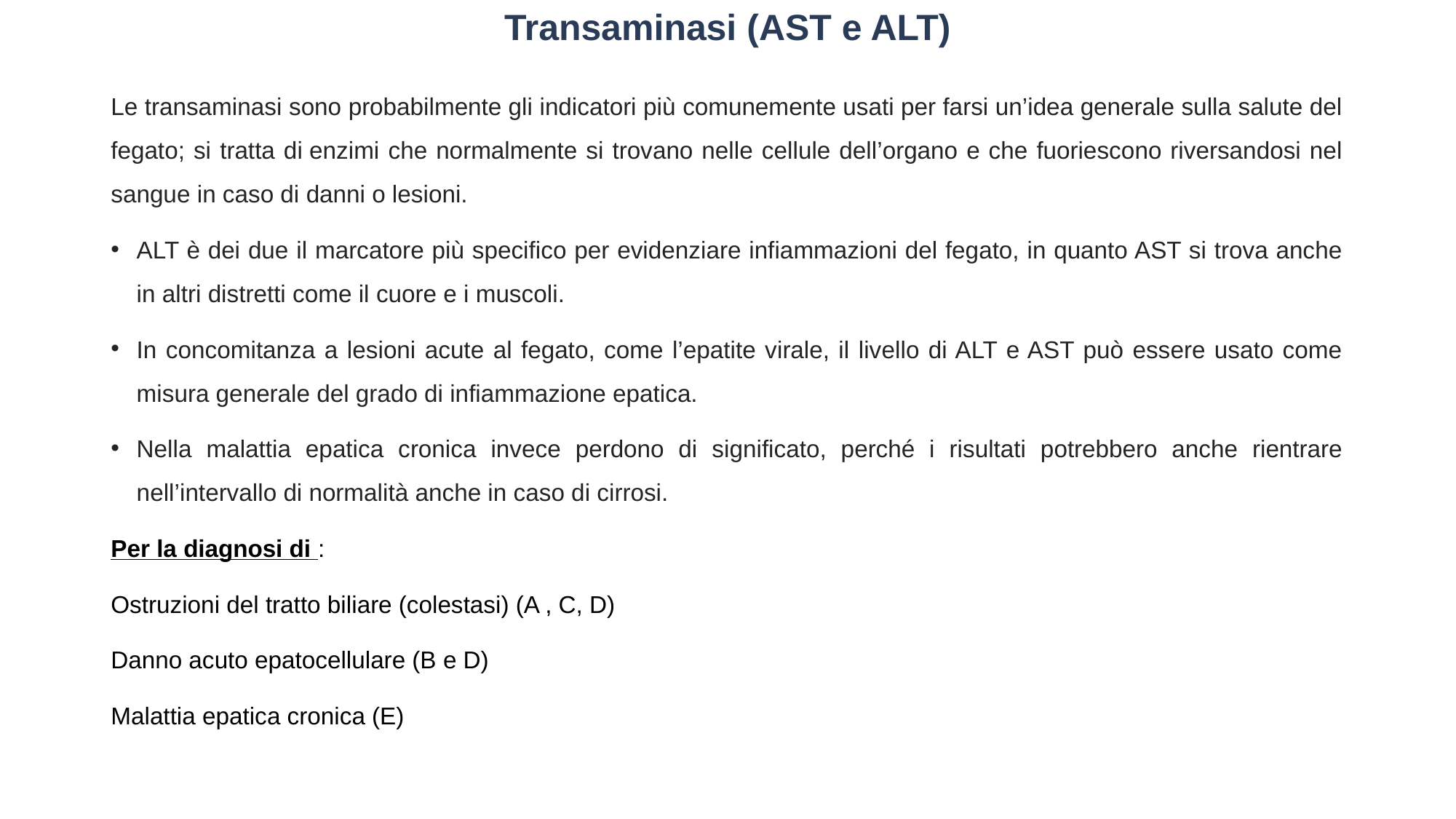

# Transaminasi (AST e ALT)
Le transaminasi sono probabilmente gli indicatori più comunemente usati per farsi un’idea generale sulla salute del fegato; si tratta di enzimi che normalmente si trovano nelle cellule dell’organo e che fuoriescono riversandosi nel sangue in caso di danni o lesioni.
ALT è dei due il marcatore più specifico per evidenziare infiammazioni del fegato, in quanto AST si trova anche in altri distretti come il cuore e i muscoli.
In concomitanza a lesioni acute al fegato, come l’epatite virale, il livello di ALT e AST può essere usato come misura generale del grado di infiammazione epatica.
Nella malattia epatica cronica invece perdono di significato, perché i risultati potrebbero anche rientrare nell’intervallo di normalità anche in caso di cirrosi.
Per la diagnosi di :
Ostruzioni del tratto biliare (colestasi) (A , C, D)
Danno acuto epatocellulare (B e D)
Malattia epatica cronica (E)